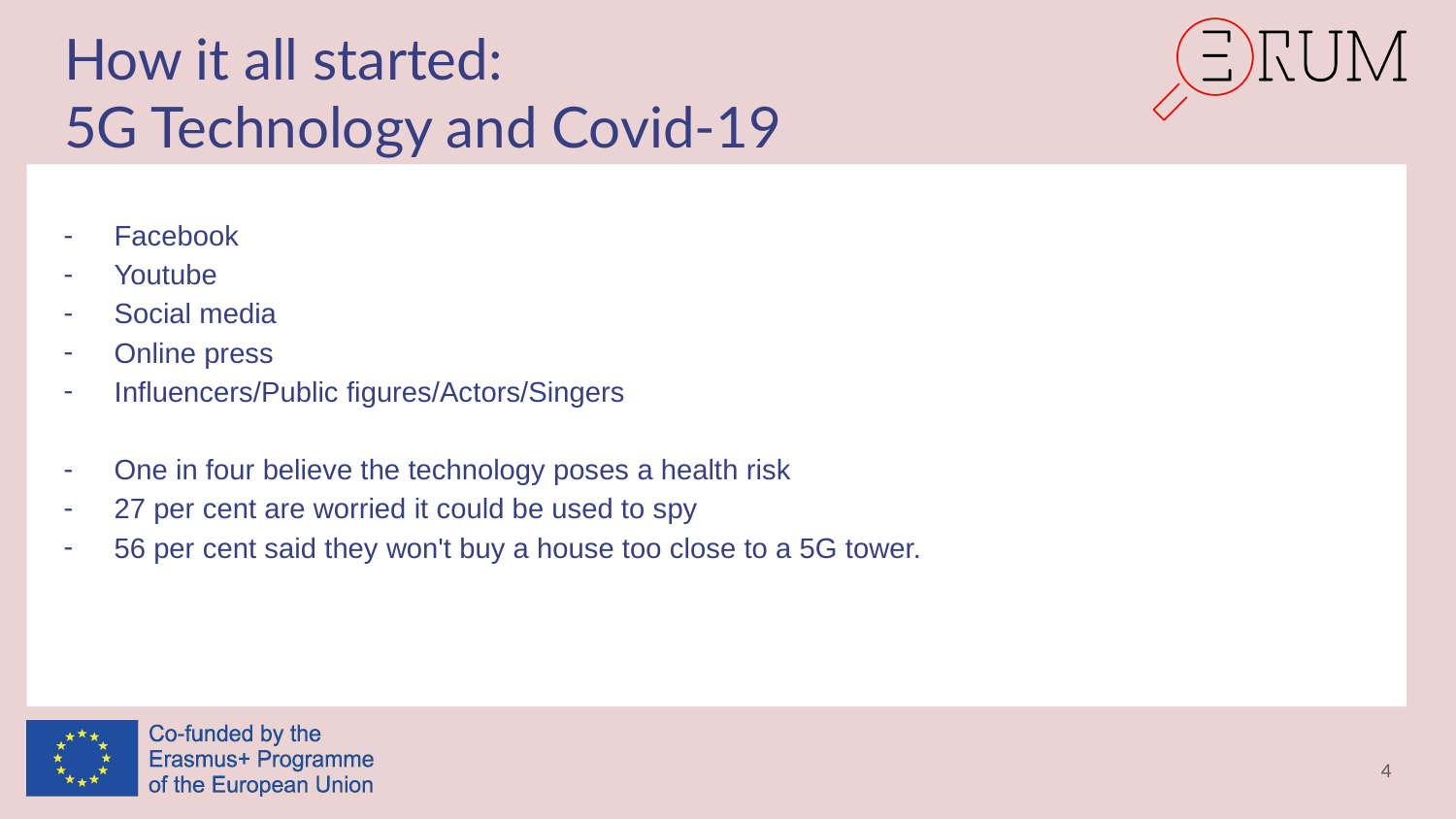

# How it all started:
5G Technology and Covid-19

Facebook
Youtube
Social media
Online press
Influencers/Public figures/Actors/Singers

One in four believe the technology poses a health risk
27 per cent are worried it could be used to spy
56 per cent said they won't buy a house too close to a 5G tower.
4